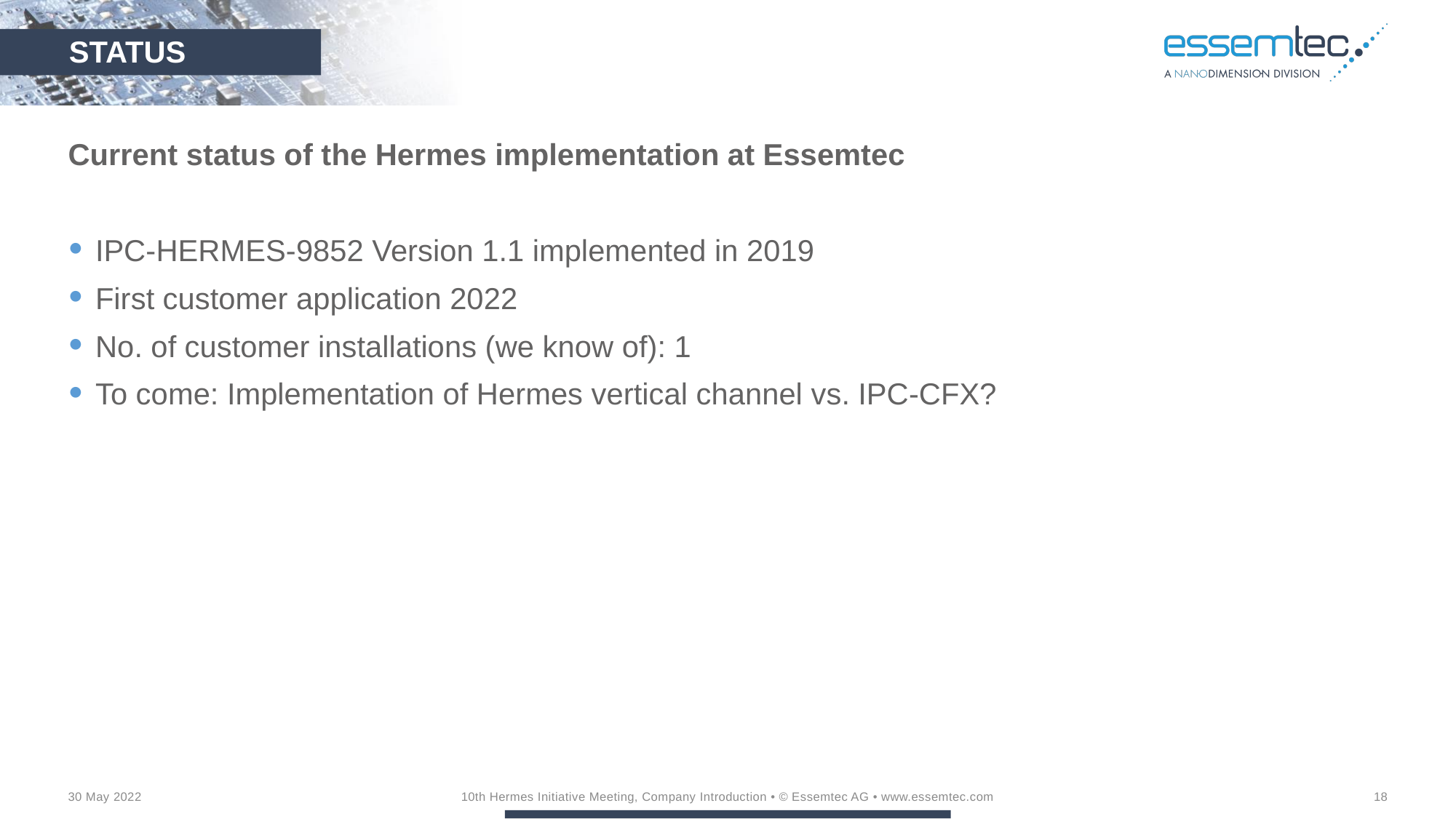

STATUS
Current status of the Hermes implementation at Essemtec

IPC-HERMES-9852 Version 1.1 implemented in 2019
First customer application 2022
No. of customer installations (we know of): 1
To come: Implementation of Hermes vertical channel vs. IPC-CFX?
30 May 2022
10th Hermes Initiative Meeting, Company Introduction • © Essemtec AG • www.essemtec.com
18